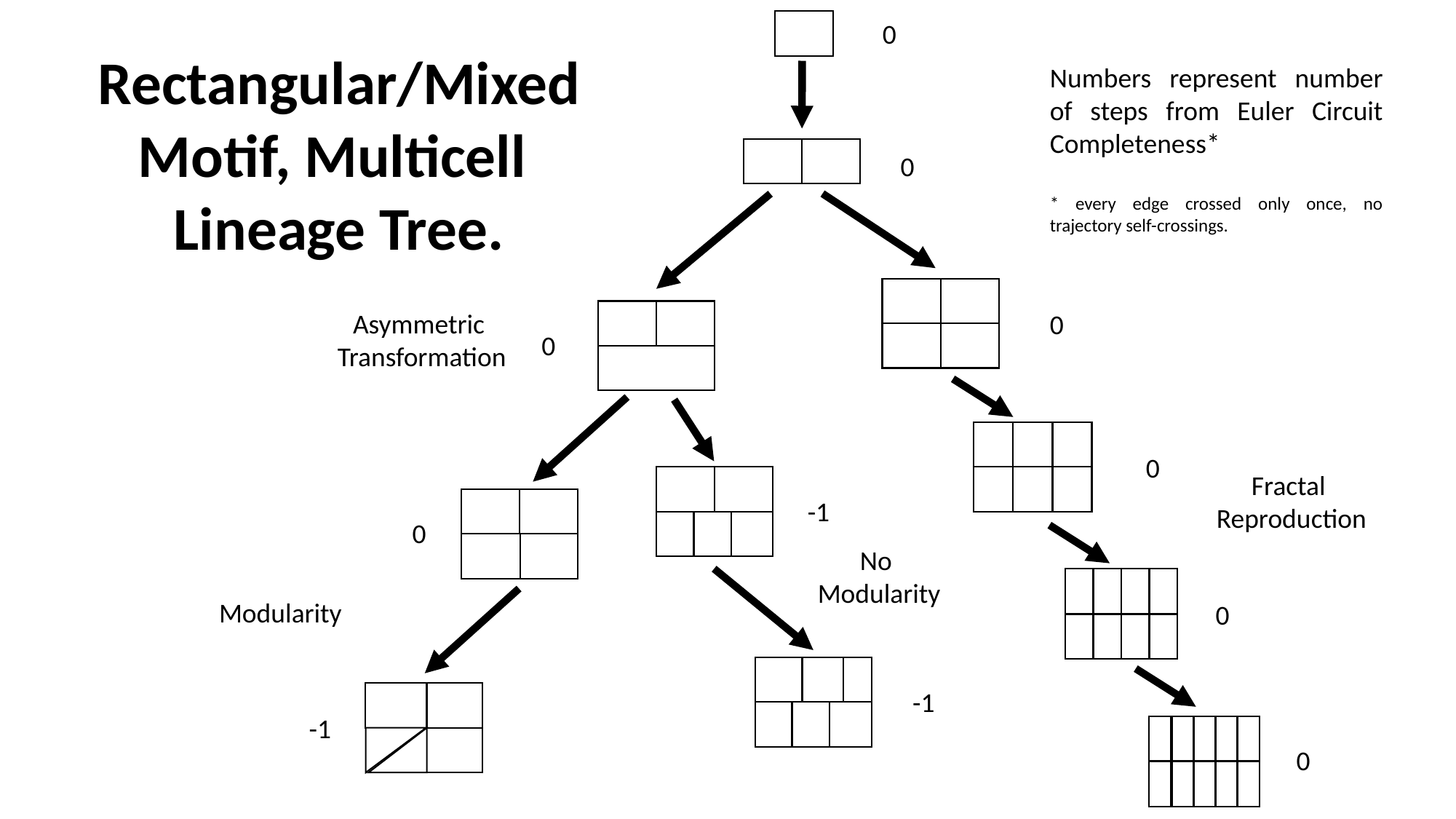

0
Rectangular/Mixed Motif, Multicell
Lineage Tree.
Numbers represent number of steps from Euler Circuit Completeness*

* every edge crossed only once, no trajectory self-crossings.

0

Asymmetric
Transformation
0
0

0
Fractal
Reproduction

-1

0

No
Modularity

Modularity
0

-1

-1

0